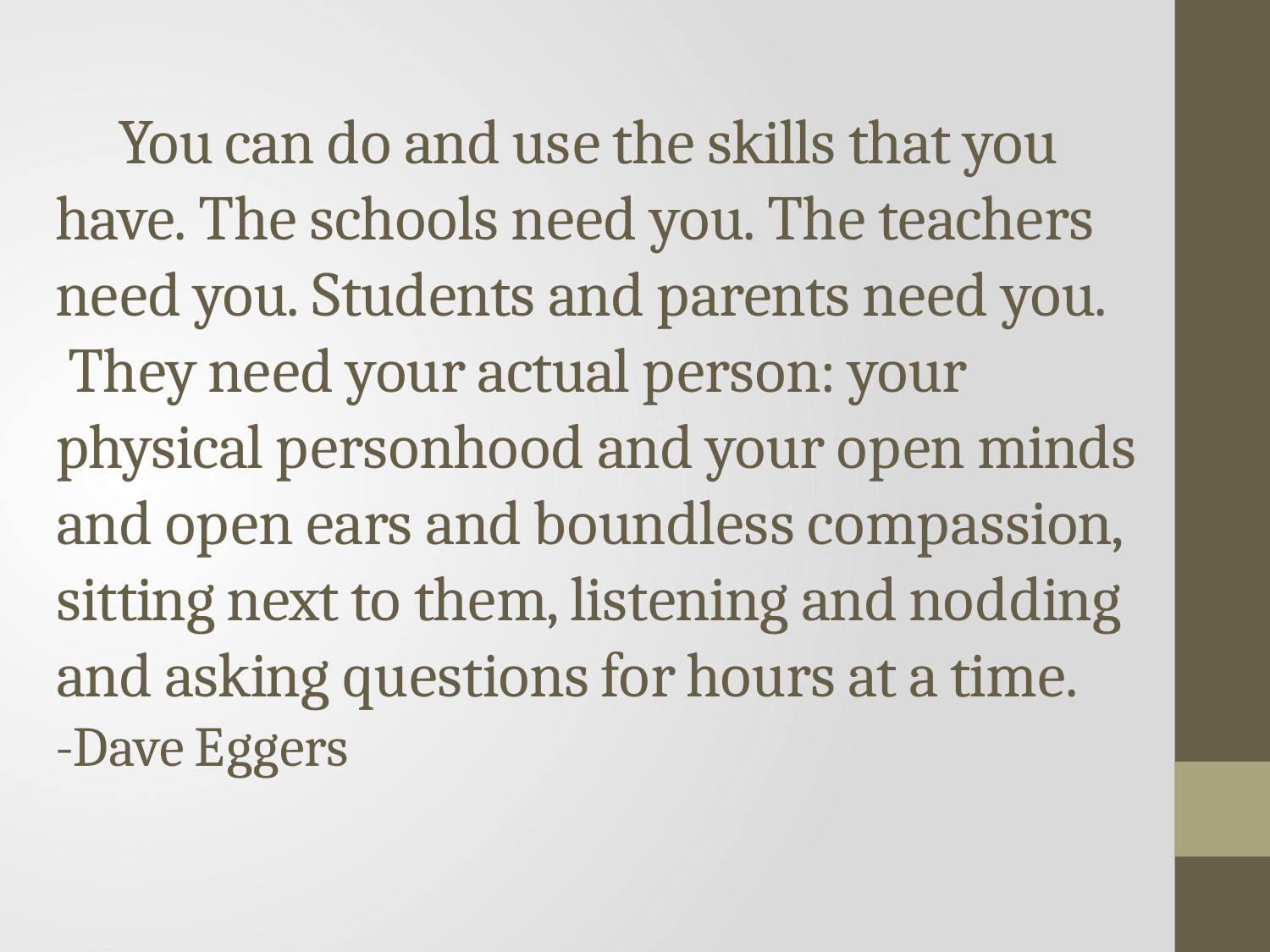

# You can do and use the skills that you have. The schools need you. The teachers need you. Students and parents need you.    They need your actual person: your physical personhood and your open minds and open ears and boundless compassion, sitting next to them, listening and nodding and asking questions for hours at a time. -Dave Eggers